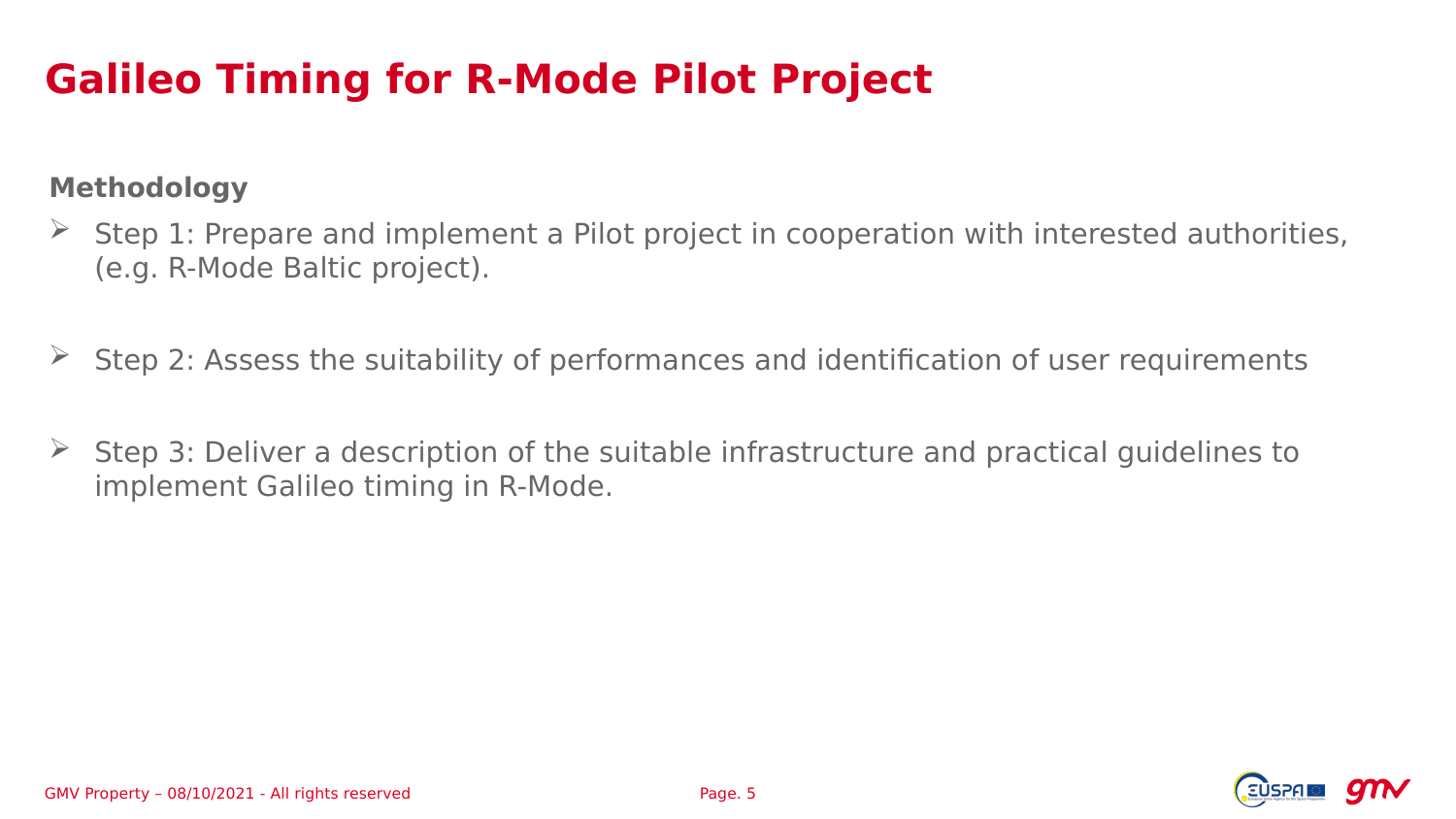

# Galileo Timing for R-Mode Pilot Project
Methodology
Step 1: Prepare and implement a Pilot project in cooperation with interested authorities, (e.g. R-Mode Baltic project).

Step 2: Assess the suitability of performances and identification of user requirements

Step 3: Deliver a description of the suitable infrastructure and practical guidelines to implement Galileo timing in R-Mode.
Page. 5